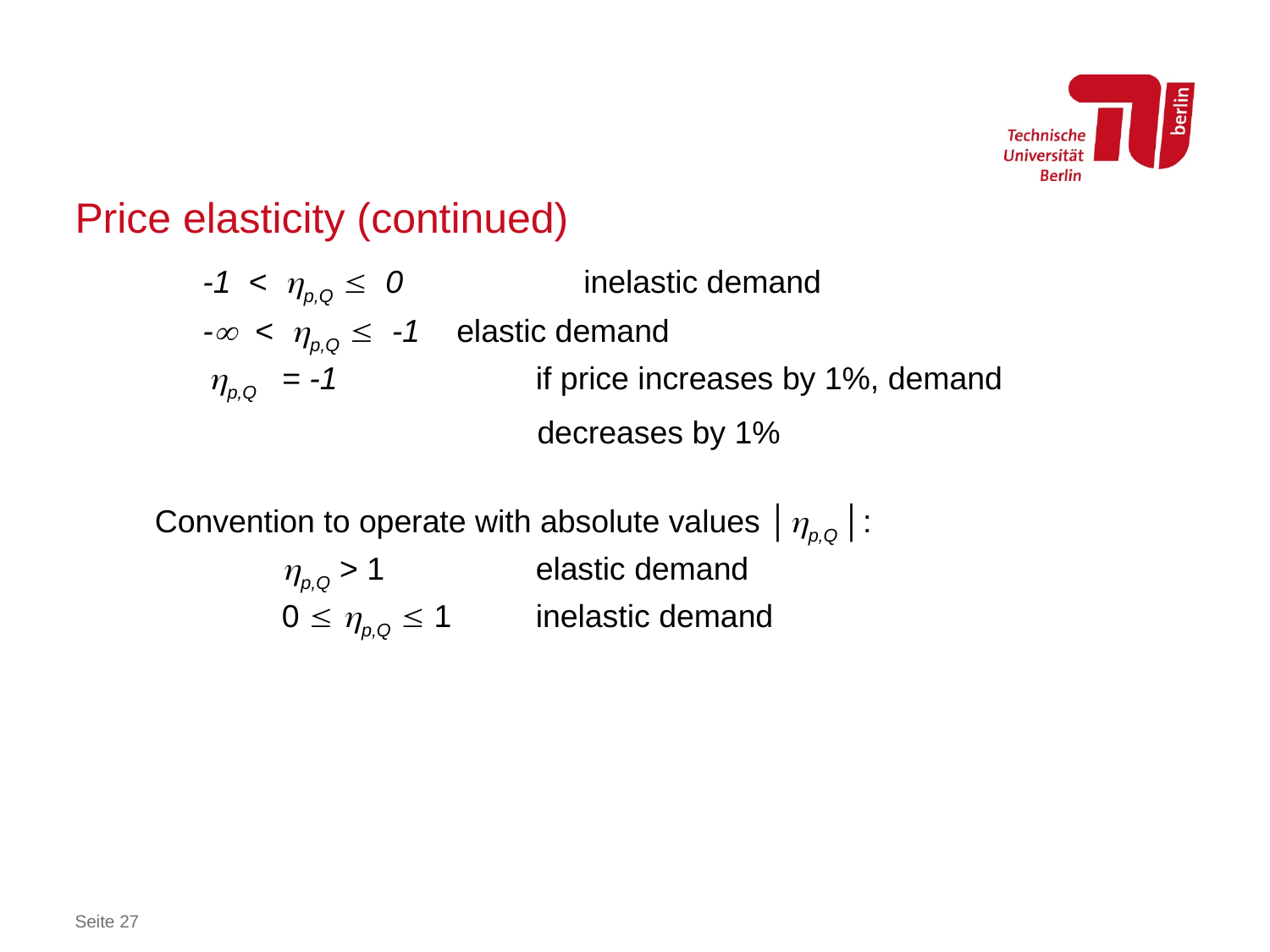

# Price elasticity (continued)
	-1  <  ηp,Q ≤  0		inelastic demand
	-∞  <  ηp,Q ≤  -1	elastic demand
      ηp,Q	= -1		if price increases by 1%, demand
                                           decreases by 1%

Convention to operate with absolute values │ηp,Q │:
	ηp,Q > 1	 	elastic demand
	0 ≤ ηp,Q ≤ 1	inelastic demand

Seite 27